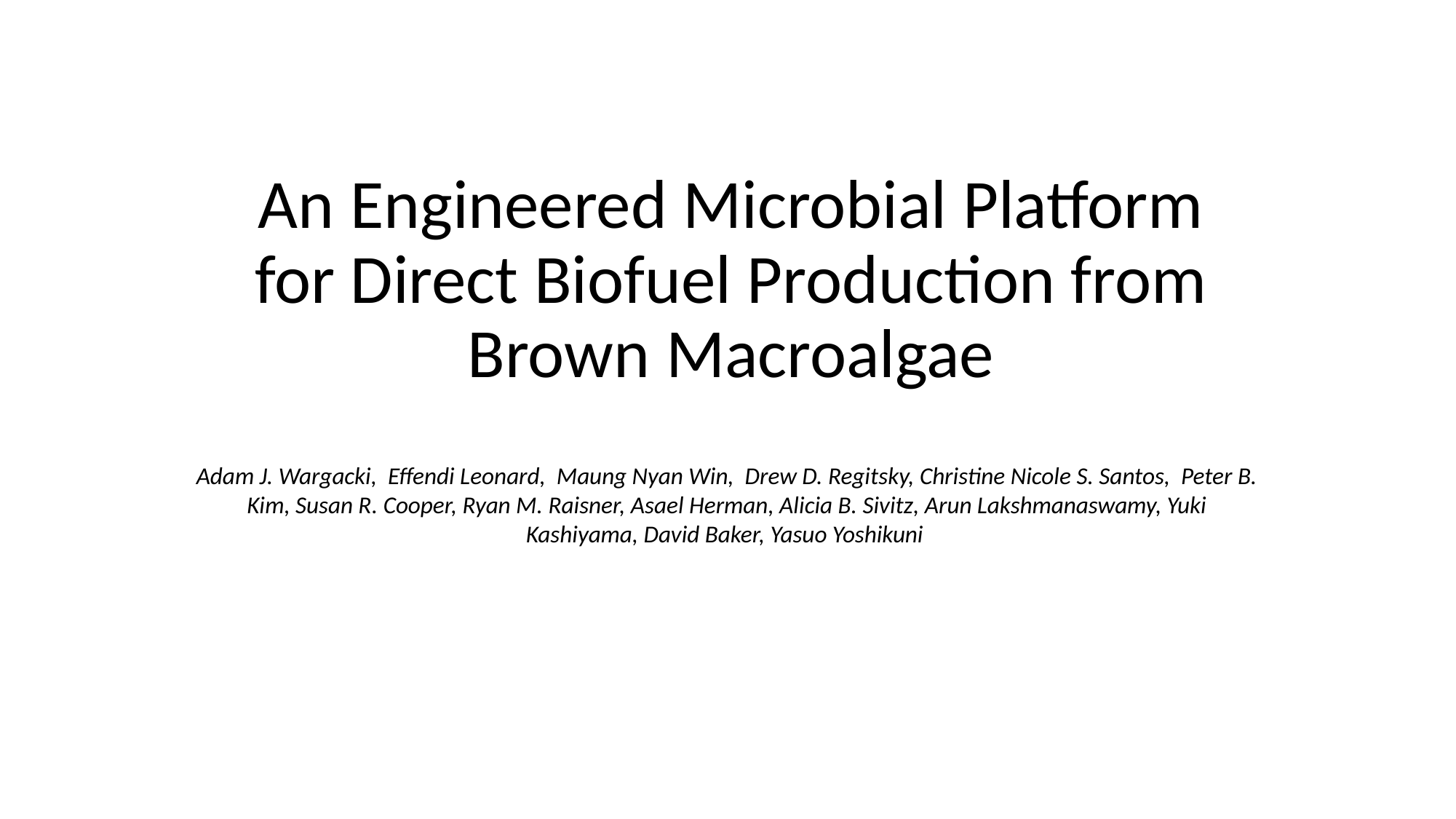

# An Engineered Microbial Platform for Direct Biofuel Production from Brown Macroalgae
Adam J. Wargacki,  Effendi Leonard,  Maung Nyan Win,  Drew D. Regitsky, Christine Nicole S. Santos,  Peter B. Kim, Susan R. Cooper, Ryan M. Raisner, Asael Herman, Alicia B. Sivitz, Arun Lakshmanaswamy, Yuki Kashiyama, David Baker, Yasuo Yoshikuni